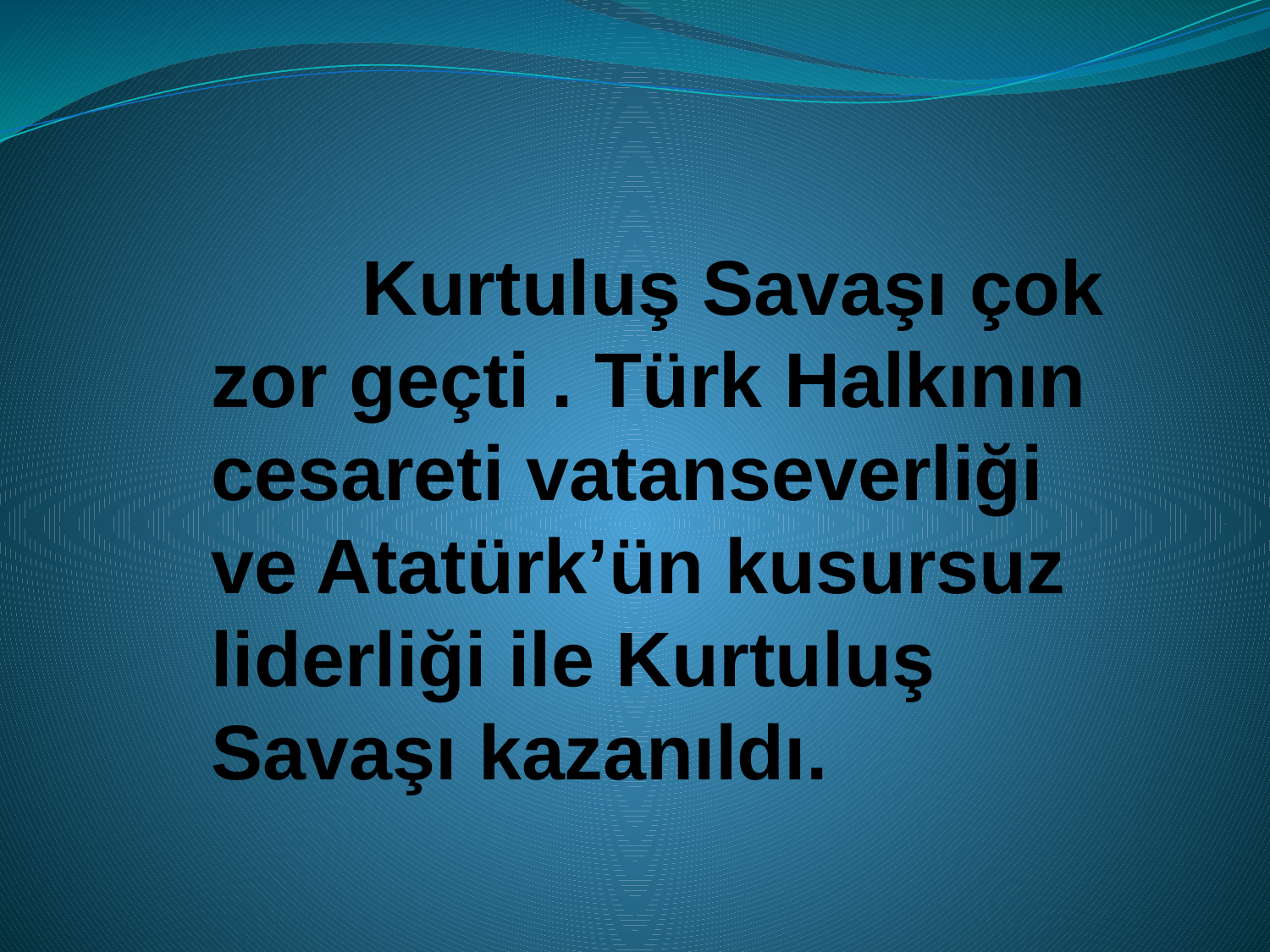

Kurtuluş Savaşı çok zor geçti . Türk Halkının cesareti vatanseverliği ve Atatürk’ün kusursuz liderliği ile Kurtuluş Savaşı kazanıldı.